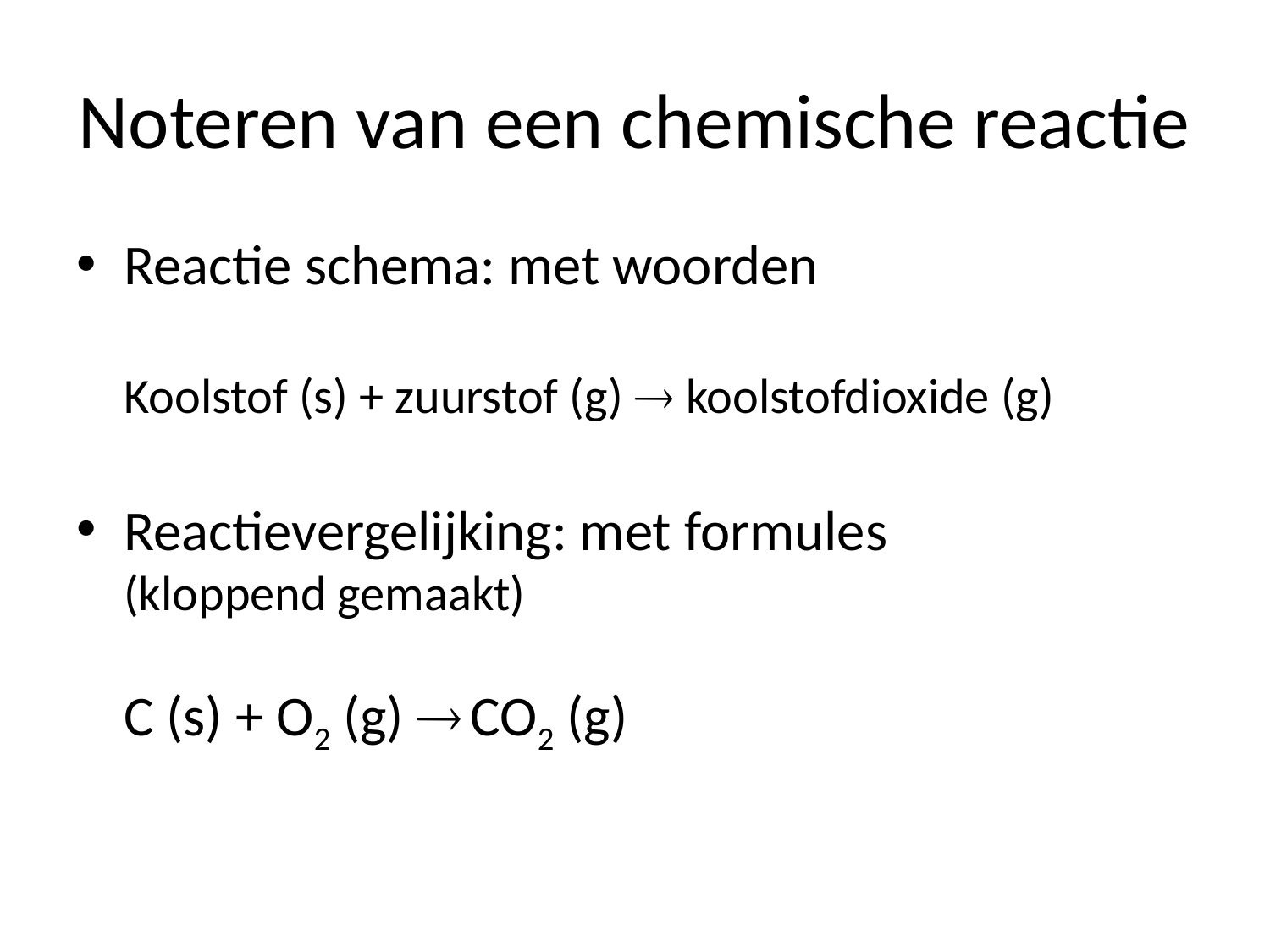

# Noteren van een chemische reactie
Reactie schema: met woorden
Koolstof (s) + zuurstof (g) → koolstofdioxide (g)
Reactievergelijking: met formules
(kloppend gemaakt)
C (s) + O2 (g) → CO2 (g)